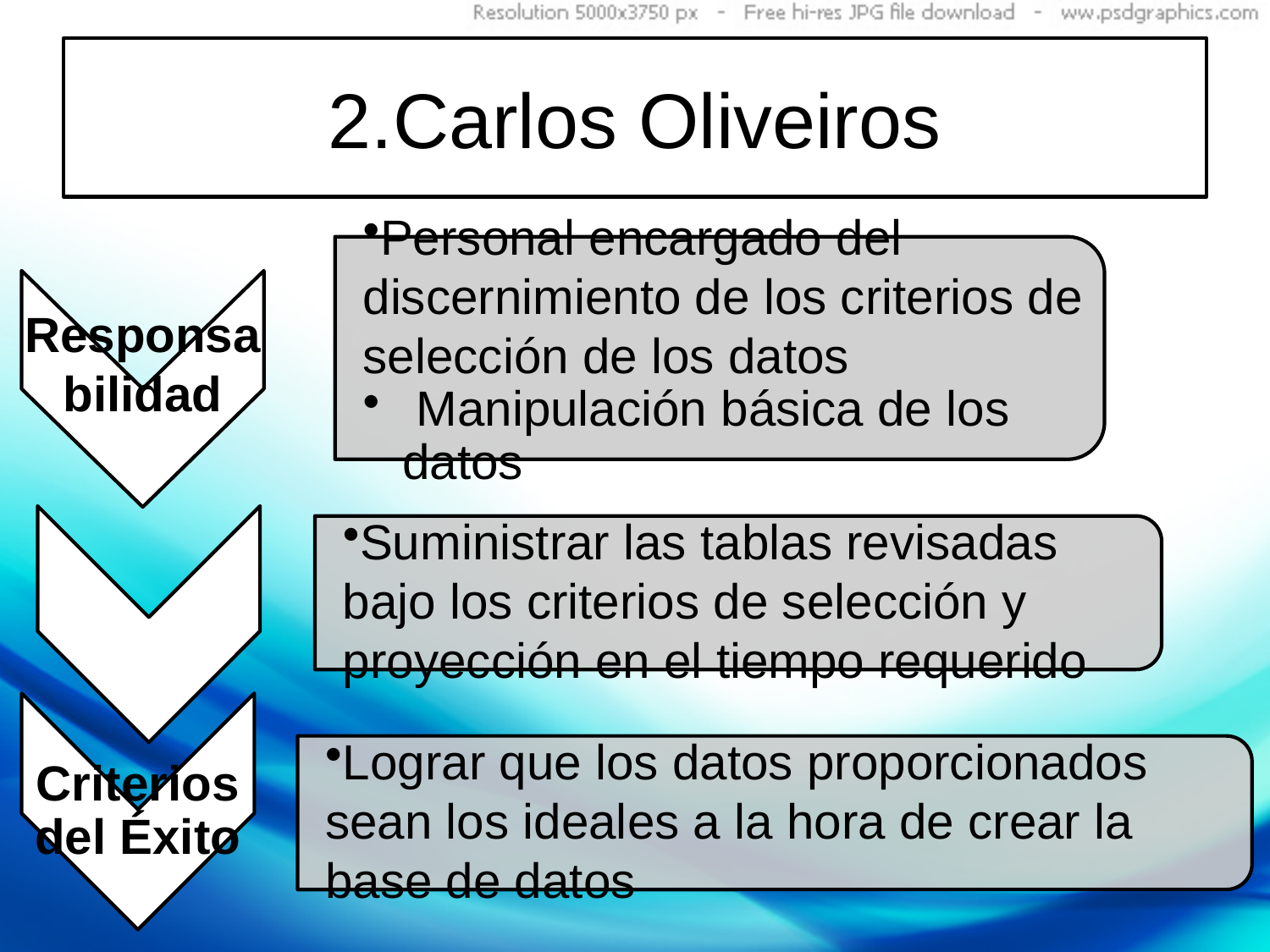

# 2.Carlos Oliveiros
Responsabilidad

Personal encargado del discernimiento de los criterios de selección de los datos
 Manipulación básica de los datos

Suministrar las tablas revisadas bajo los criterios de selección y proyección en el tiempo requerido

Criterios del Éxito

Lograr que los datos proporcionados sean los ideales a la hora de crear la base de datos